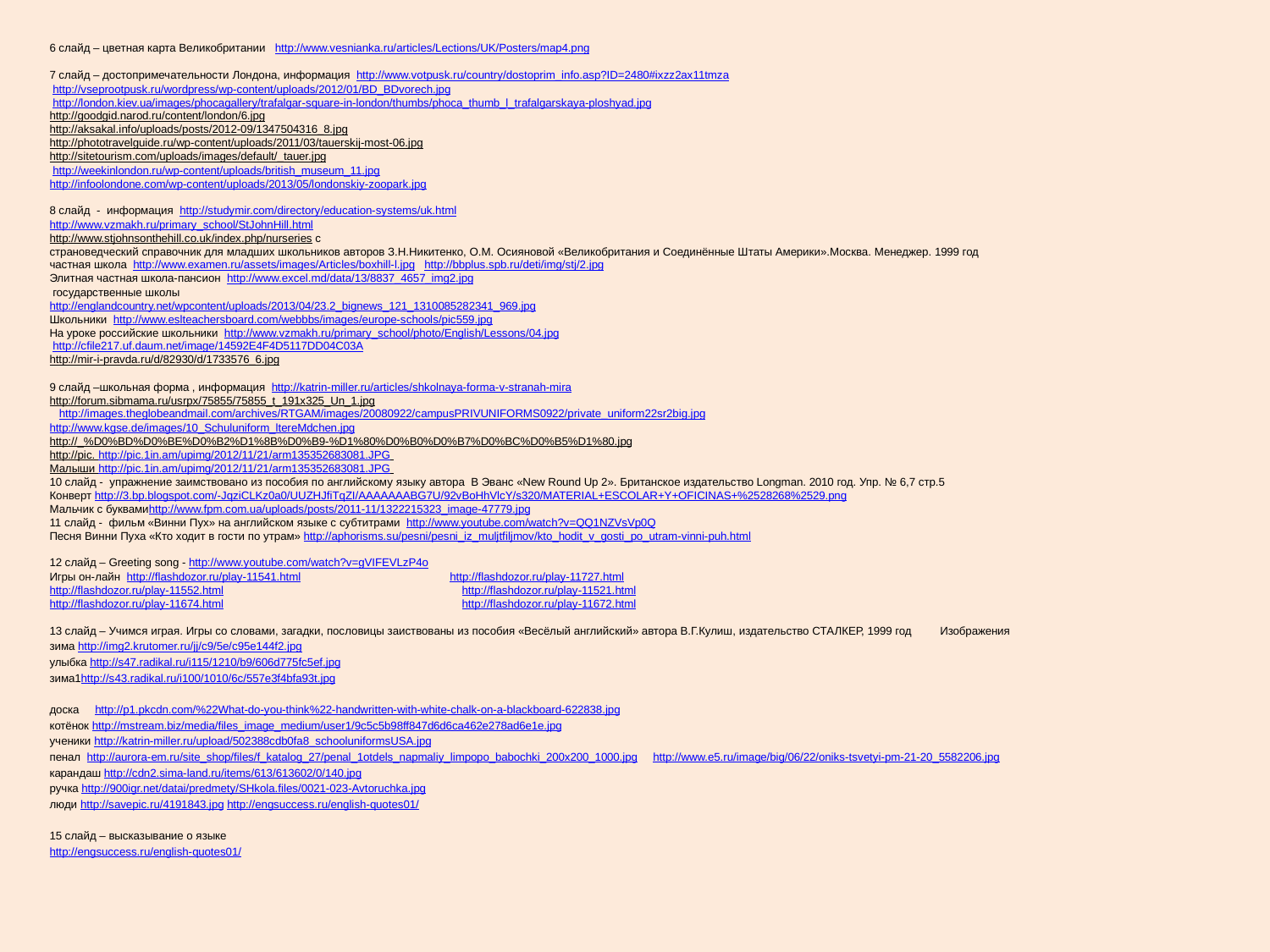

6 слайд – цветная карта Великобритании   http://www.vesnianka.ru/articles/Lections/UK/Posters/map4.png

7 слайд – достопримечательности Лондона, информация  http://www.votpusk.ru/country/dostoprim_info.asp?ID=2480#ixzz2ax11tmza
 http://vseprootpusk.ru/wordpress/wp-content/uploads/2012/01/BD_BDvorech.jpg
 http://london.kiev.ua/images/phocagallery/trafalgar-square-in-london/thumbs/phoca_thumb_l_trafalgarskaya-ploshyad.jpg
http://goodgid.narod.ru/content/london/6.jpg
http://aksakal.info/uploads/posts/2012-09/1347504316_8.jpg
http://phototravelguide.ru/wp-content/uploads/2011/03/tauerskij-most-06.jpg
http://sitetourism.com/uploads/images/default/_tauer.jpg
 http://weekinlondon.ru/wp-content/uploads/british_museum_11.jpg
http://infoolondone.com/wp-content/uploads/2013/05/londonskiy-zoopark.jpg

8 слайд  -  информация  http://studymir.com/directory/education-systems/uk.html
http://www.vzmakh.ru/primary_school/StJohnHill.html
http://www.stjohnsonthehill.co.uk/index.php/nurseries с
страноведческий справочник для младших школьников авторов З.Н.Никитенко, О.М. Осияновой «Великобритания и Соединённые Штаты Америки».Москва. Менеджер. 1999 год
частная школа  http://www.examen.ru/assets/images/Articles/boxhill-l.jpg   http://bbplus.spb.ru/deti/img/stj/2.jpg
Элитная частная школа-пансион  http://www.excel.md/data/13/8837_4657_img2.jpg
 государственные школы
http://englandcountry.net/wpcontent/uploads/2013/04/23.2_bignews_121_1310085282341_969.jpg
Школьники  http://www.eslteachersboard.com/webbbs/images/europe-schools/pic559.jpg
На уроке российские школьники  http://www.vzmakh.ru/primary_school/photo/English/Lessons/04.jpg
 http://cfile217.uf.daum.net/image/14592E4F4D5117DD04C03A
http://mir-i-pravda.ru/d/82930/d/1733576_6.jpg

9 слайд –школьная форма , информация  http://katrin-miller.ru/articles/shkolnaya-forma-v-stranah-mira
http://forum.sibmama.ru/usrpx/75855/75855_t_191x325_Un_1.jpg
   http://images.theglobeandmail.com/archives/RTGAM/images/20080922/campusPRIVUNIFORMS0922/private_uniform22sr2big.jpg
http://www.kgse.de/images/10_Schuluniform_ltereMdchen.jpg
http://_%D0%BD%D0%BE%D0%B2%D1%8B%D0%B9-%D1%80%D0%B0%D0%B7%D0%BC%D0%B5%D1%80.jpg
http://pic. http://pic.1in.am/upimg/2012/11/21/arm135352683081.JPG
Малыши http://pic.1in.am/upimg/2012/11/21/arm135352683081.JPG
10 слайд -  упражнение заимствовано из пособия по английскому языку автора  В Эванс «New Round Up 2». Британское издательство Longman. 2010 год. Упр. № 6,7 стр.5
Конверт http://3.bp.blogspot.com/-JqziCLKz0a0/UUZHJfiTqZI/AAAAAAABG7U/92vBoHhVlcY/s320/MATERIAL+ESCOLAR+Y+OFICINAS+%2528268%2529.png
Мальчик с буквамиhttp://www.fpm.com.ua/uploads/posts/2011-11/1322215323_image-47779.jpg
11 слайд -  фильм «Винни Пух» на английском языке с субтитрами  http://www.youtube.com/watch?v=QQ1NZVsVp0Q
Песня Винни Пуха «Кто ходит в гости по утрам» http://aphorisms.su/pesni/pesni_iz_muljtfiljmov/kto_hodit_v_gosti_po_utram-vinni-puh.html

12 слайд – Greeting song - http://www.youtube.com/watch?v=gVIFEVLzP4o
Игры он-лайн  http://flashdozor.ru/play-11541.html                                               http://flashdozor.ru/play-11727.html
http://flashdozor.ru/play-11552.html                                                                           http://flashdozor.ru/play-11521.html
http://flashdozor.ru/play-11674.html                                                                           http://flashdozor.ru/play-11672.html

13 слайд – Учимся играя. Игры со словами, загадки, пословицы заиствованы из пособия «Весёлый английский» автора В.Г.Кулиш, издательство СТАЛКЕР, 1999 год         Изображения
зима http://img2.krutomer.ru/jj/c9/5e/c95e144f2.jpg
улыбка http://s47.radikal.ru/i115/1210/b9/606d775fc5ef.jpg
зима1http://s43.radikal.ru/i100/1010/6c/557e3f4bfa93t.jpg

доска     http://p1.pkcdn.com/%22What-do-you-think%22-handwritten-with-white-chalk-on-a-blackboard-622838.jpg
котёнок http://mstream.biz/media/files_image_medium/user1/9c5c5b98ff847d6d6ca462e278ad6e1e.jpg
ученики http://katrin-miller.ru/upload/502388cdb0fa8_schooluniformsUSA.jpg
пенал  http://aurora-em.ru/site_shop/files/f_katalog_27/penal_1otdels_napmaliy_limpopo_babochki_200x200_1000.jpg     http://www.e5.ru/image/big/06/22/oniks-tsvetyi-pm-21-20_5582206.jpg
карандаш http://cdn2.sima-land.ru/items/613/613602/0/140.jpg
ручка http://900igr.net/datai/predmety/SHkola.files/0021-023-Avtoruchka.jpg
люди http://savepic.ru/4191843.jpg http://engsuccess.ru/english-quotes01/

15 слайд – высказывание о языке
http://engsuccess.ru/english-quotes01/